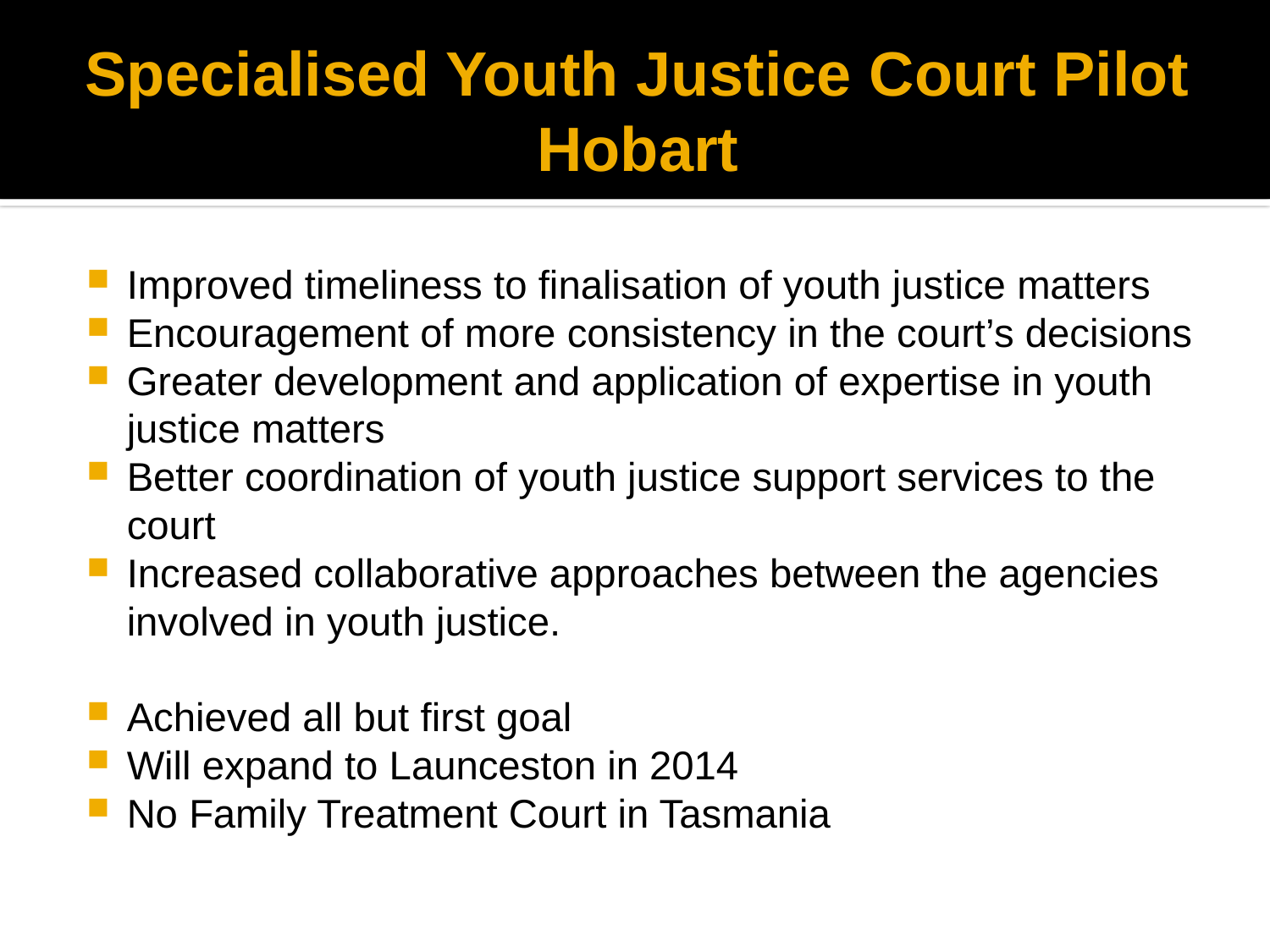

# Specialised Youth Justice Court Pilot Hobart
Improved timeliness to finalisation of youth justice matters
Encouragement of more consistency in the court’s decisions
Greater development and application of expertise in youth justice matters
Better coordination of youth justice support services to the court
Increased collaborative approaches between the agencies involved in youth justice.

Achieved all but first goal
Will expand to Launceston in 2014
No Family Treatment Court in Tasmania